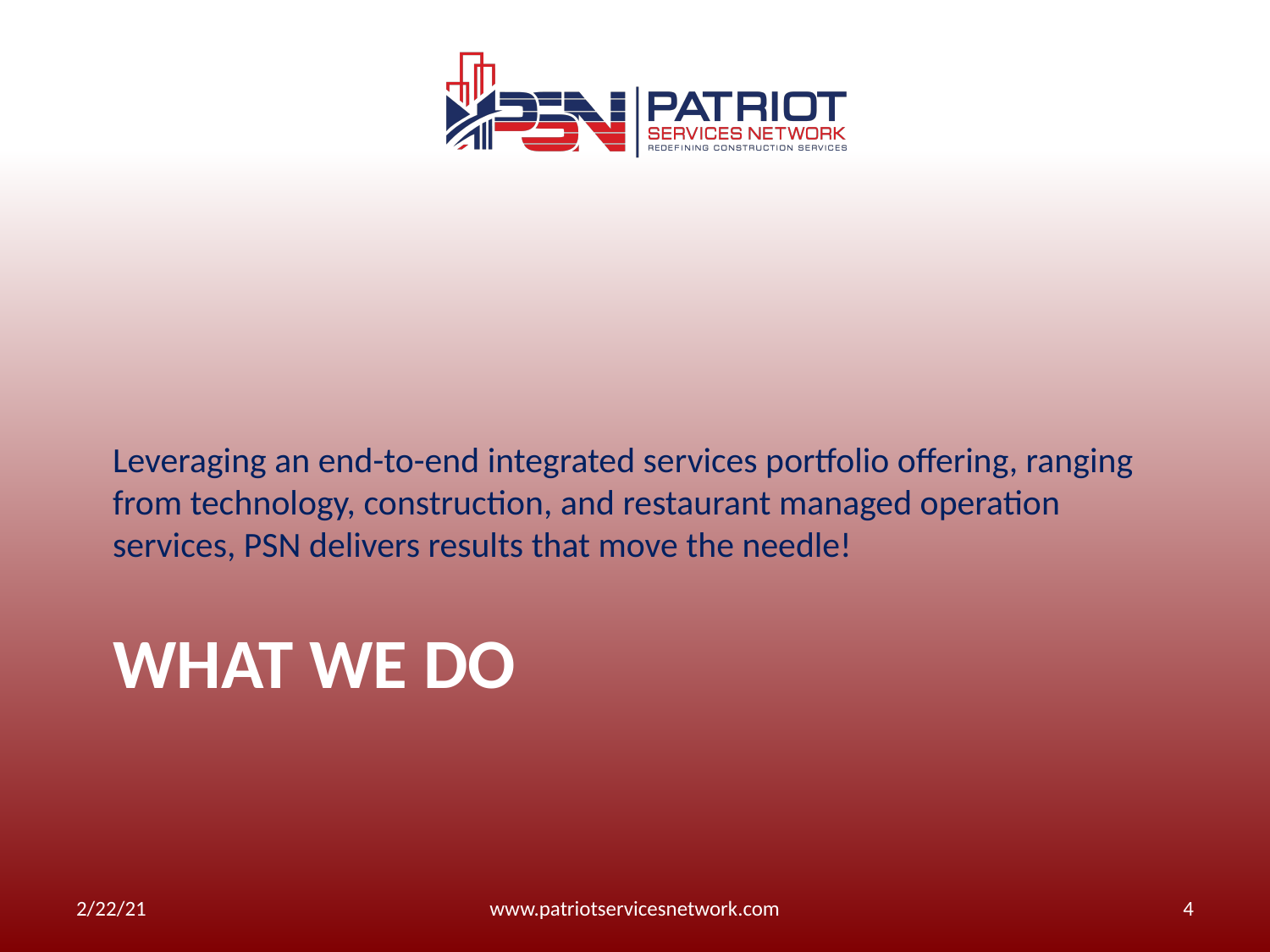

Leveraging an end-to-end integrated services portfolio offering, ranging from technology, construction, and restaurant managed operation services, PSN delivers results that move the needle!
# WHAT WE DO
2/22/21
www.patriotservicesnetwork.com
4